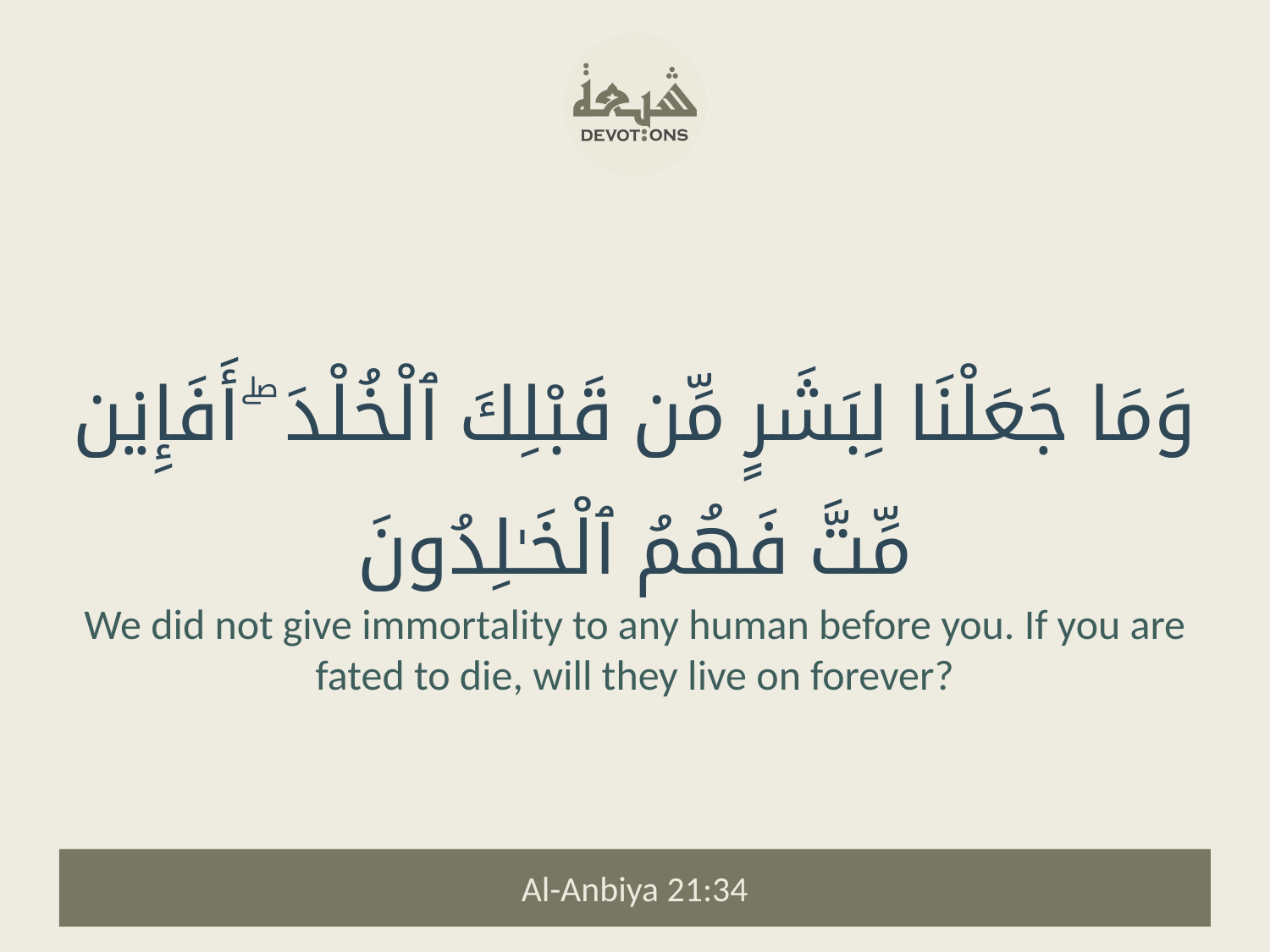

وَمَا جَعَلْنَا لِبَشَرٍ مِّن قَبْلِكَ ٱلْخُلْدَ ۖ أَفَإِي۟ن مِّتَّ فَهُمُ ٱلْخَـٰلِدُونَ
We did not give immortality to any human before you. If you are fated to die, will they live on forever?
Al-Anbiya 21:34